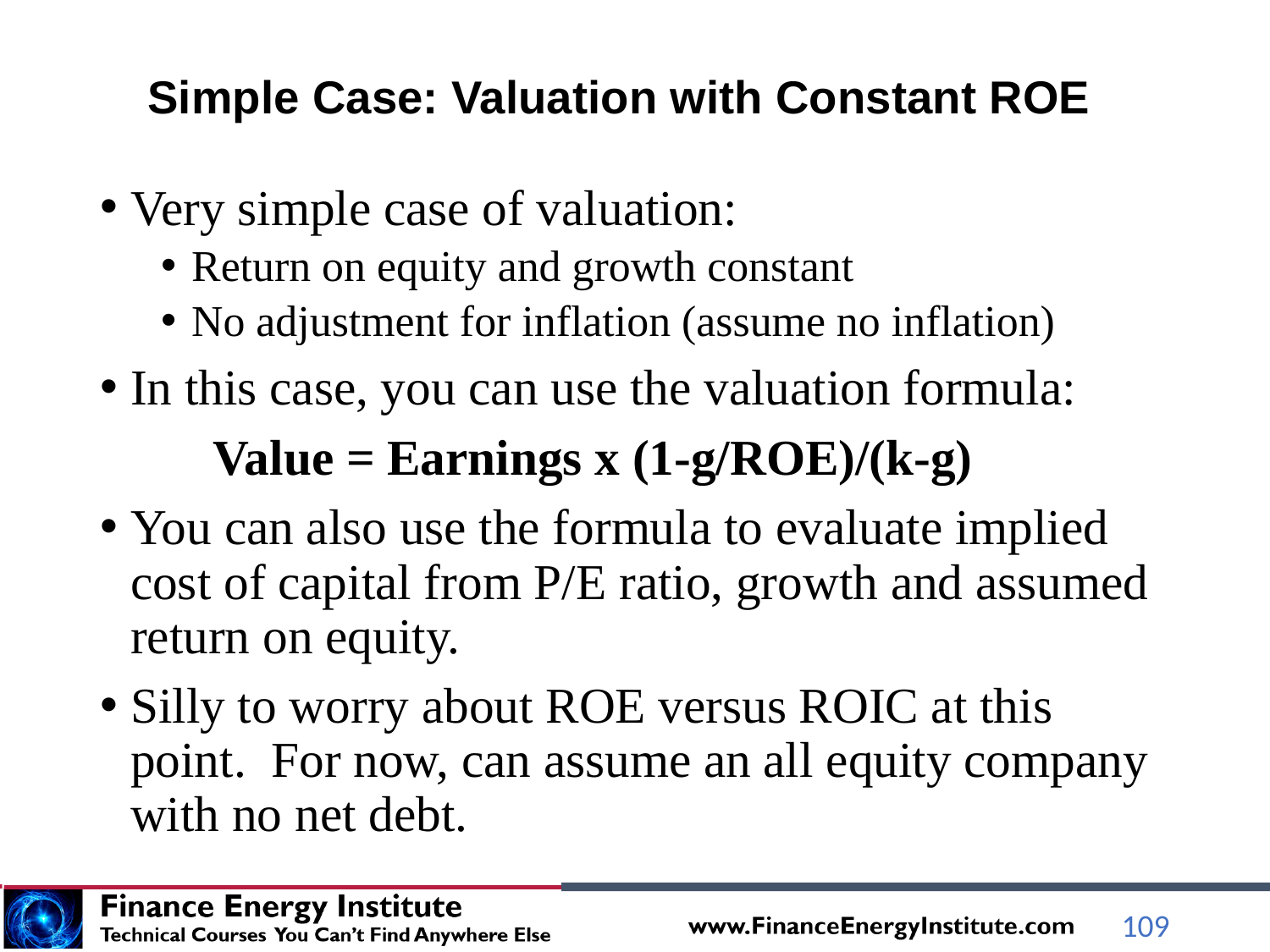

# Simple Case: Valuation with Constant ROE
Very simple case of valuation:
Return on equity and growth constant
No adjustment for inflation (assume no inflation)
In this case, you can use the valuation formula:
	Value = Earnings x (1-g/ROE)/(k-g)
You can also use the formula to evaluate implied cost of capital from P/E ratio, growth and assumed return on equity.
Silly to worry about ROE versus ROIC at this point.  For now, can assume an all equity company with no net debt.
109